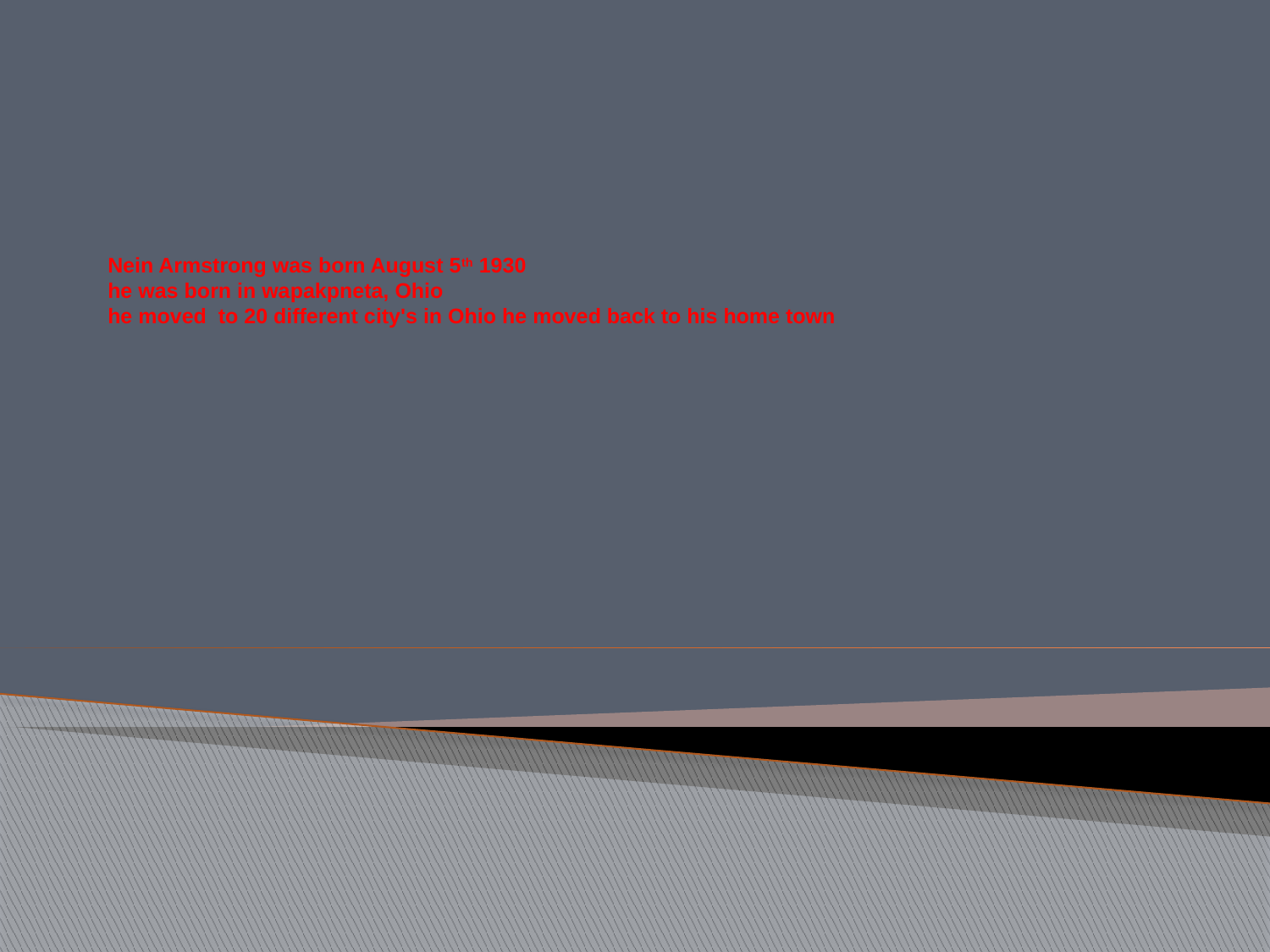

# Nein Armstrong was born August 5th 1930 he was born in wapakpneta, Ohio he moved  to 20 different city's in Ohio he moved back to his home town